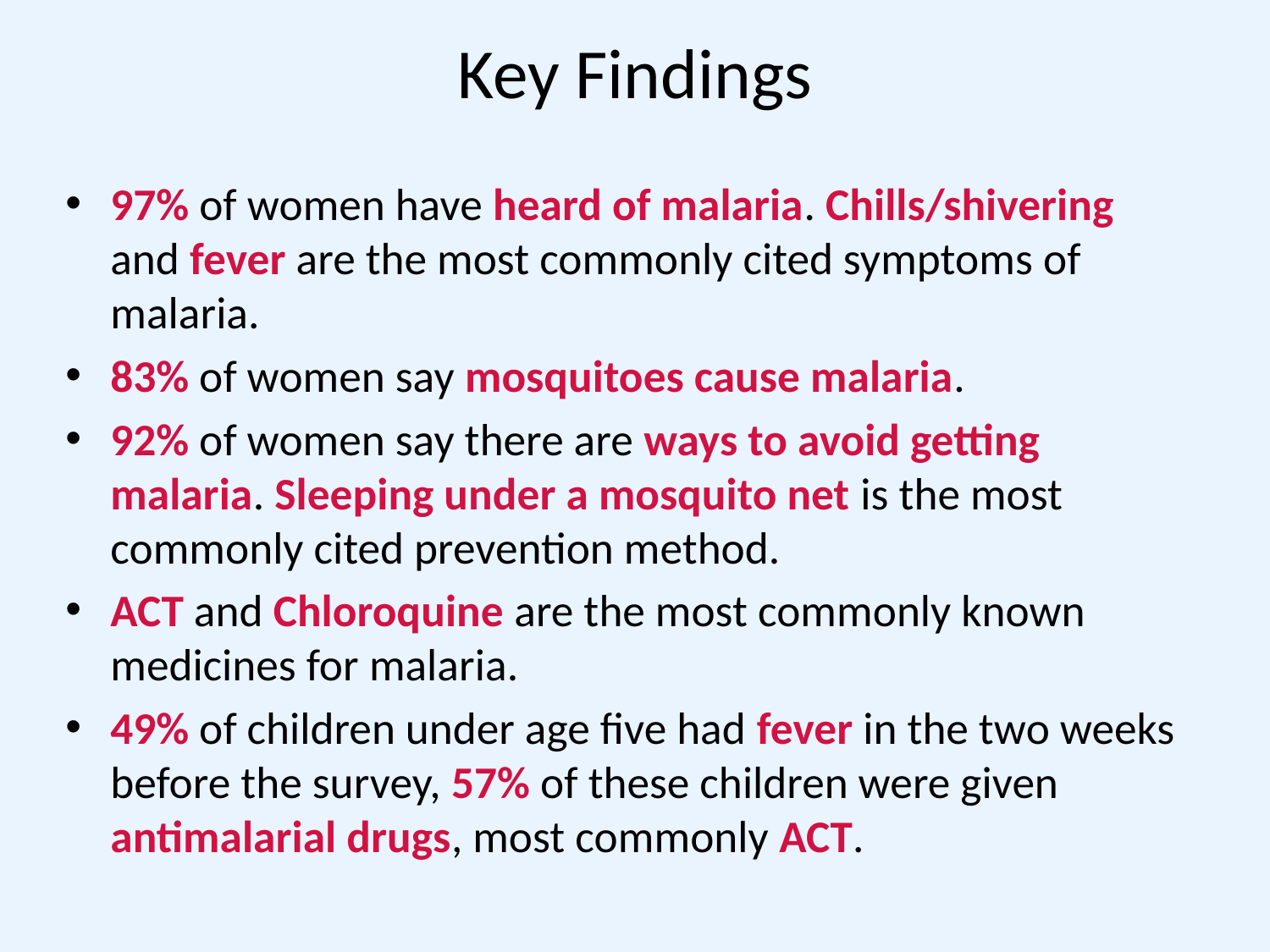

# Key Findings
97% of women have heard of malaria. Chills/shivering and fever are the most commonly cited symptoms of malaria.
83% of women say mosquitoes cause malaria.
92% of women say there are ways to avoid getting malaria. Sleeping under a mosquito net is the most commonly cited prevention method.
ACT and Chloroquine are the most commonly known medicines for malaria.
49% of children under age five had fever in the two weeks before the survey, 57% of these children were given antimalarial drugs, most commonly ACT.